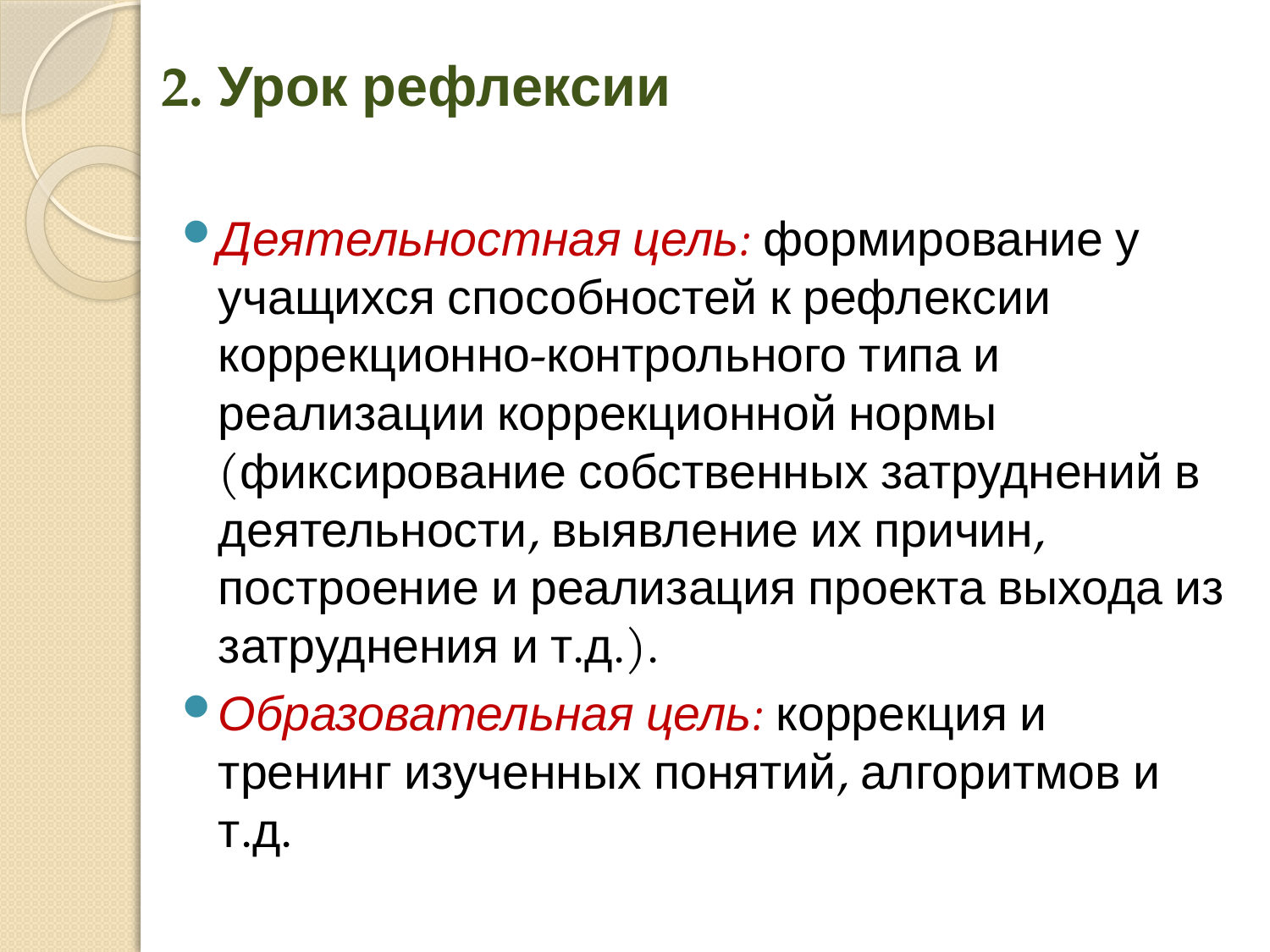

# 2. Урок рефлексии
Деятельностная цель: формирование у учащихся способностей к рефлексии коррекционно-контрольного типа и реализации коррекционной нормы (фиксирование собственных затруднений в деятельности, выявление их причин, построение и реализация проекта выхода из затруднения и т.д.).
Образовательная цель: коррекция и тренинг изученных понятий, алгоритмов и т.д.